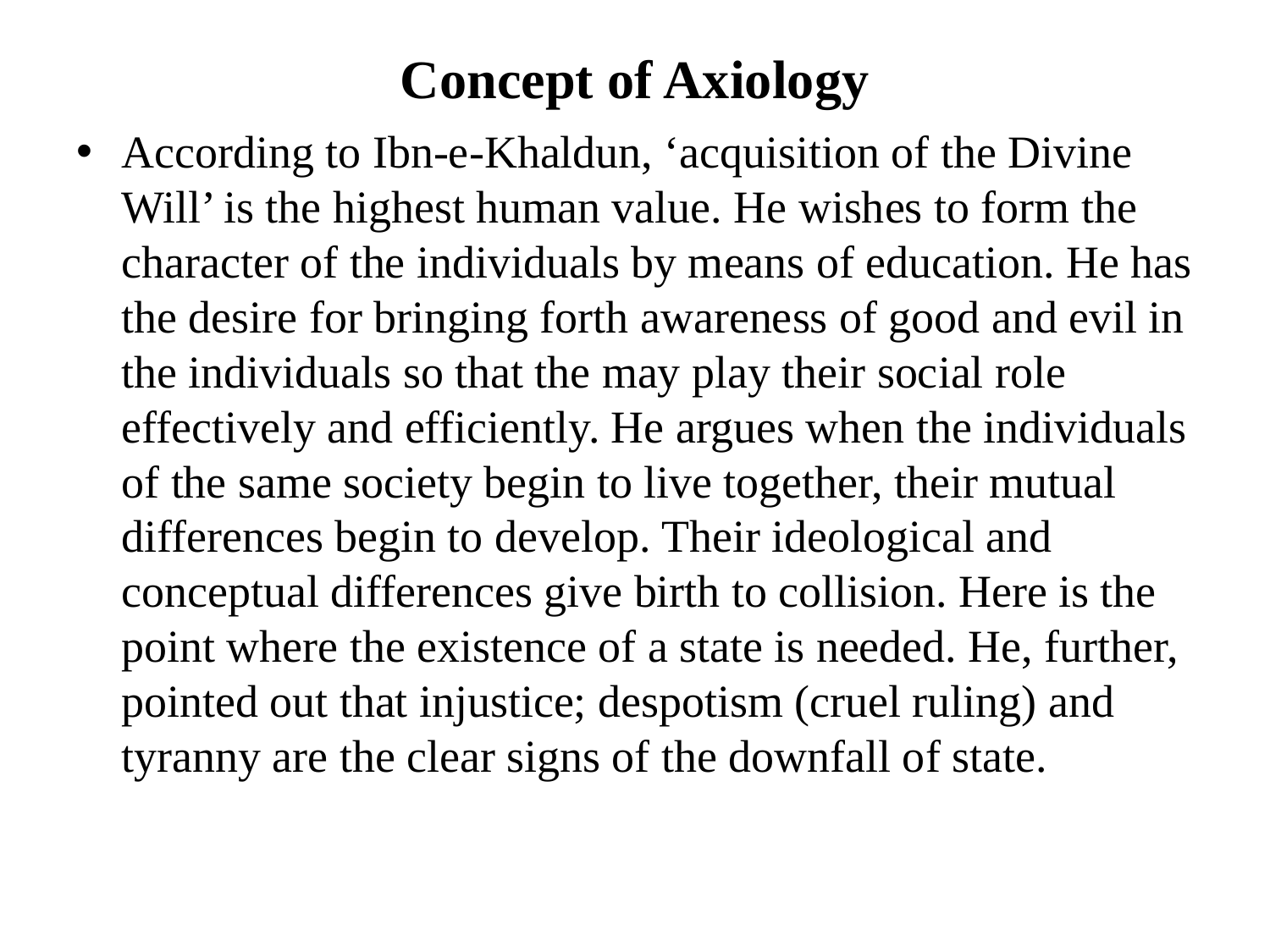

# Concept of Axiology
According to Ibn-e-Khaldun, ‘acquisition of the Divine Will’ is the highest human value. He wishes to form the character of the individuals by means of education. He has the desire for bringing forth awareness of good and evil in the individuals so that the may play their social role effectively and efficiently. He argues when the individuals of the same society begin to live together, their mutual differences begin to develop. Their ideological and conceptual differences give birth to collision. Here is the point where the existence of a state is needed. He, further, pointed out that injustice; despotism (cruel ruling) and tyranny are the clear signs of the downfall of state.